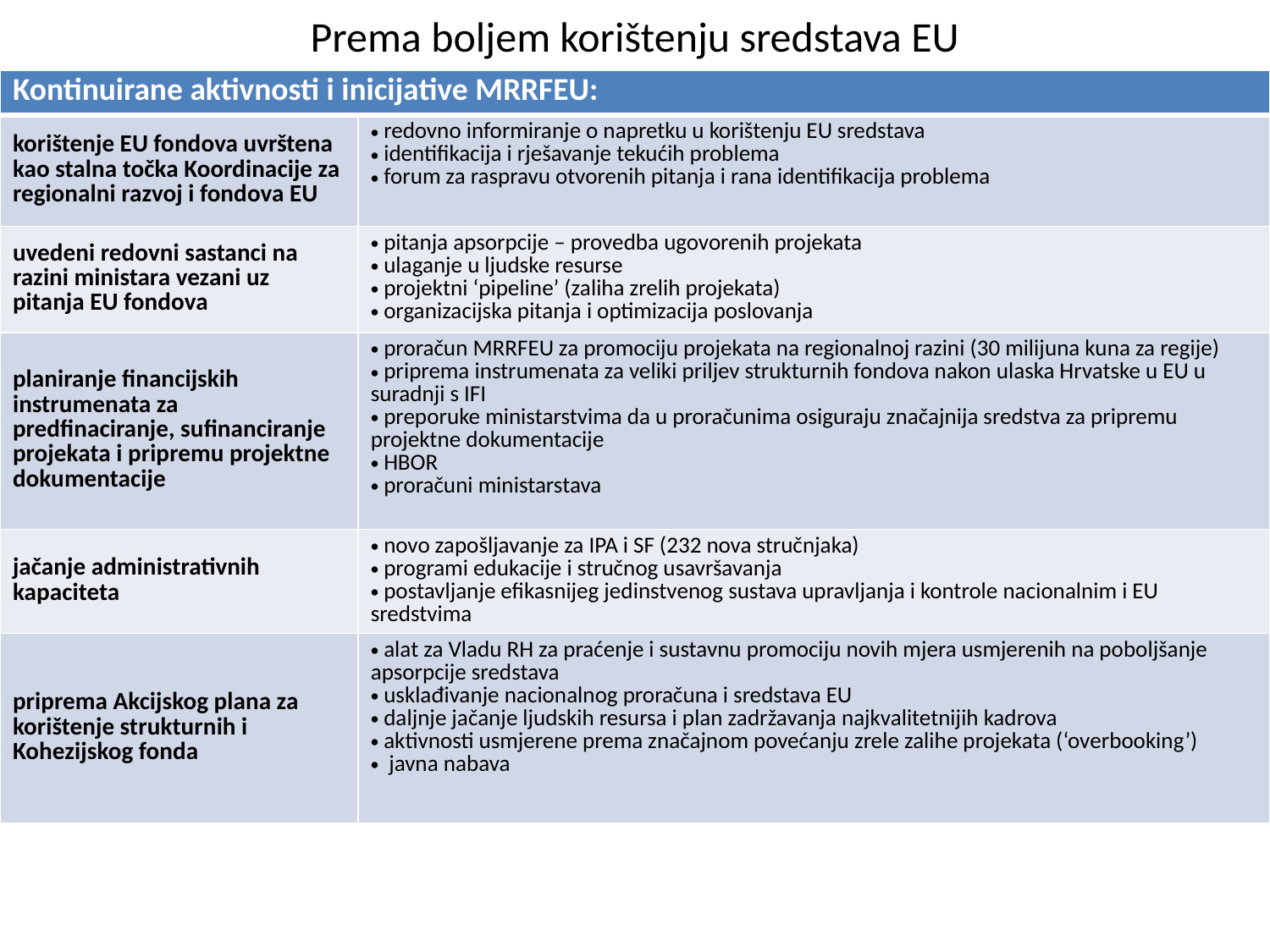

# Prema boljem korištenju sredstava EU
| Kontinuirane aktivnosti i inicijative MRRFEU: |  |
| --- | --- |
| korištenje EU fondova uvrštena kao stalna točka Koordinacije za regionalni razvoj i fondova EU | redovno informiranje o napretku u korištenju EU sredstava identifikacija i rješavanje tekućih problema forum za raspravu otvorenih pitanja i rana identifikacija problema |
| uvedeni redovni sastanci na razini ministara vezani uz pitanja EU fondova | pitanja apsorpcije – provedba ugovorenih projekata ulaganje u ljudske resurse projektni ‘pipeline’ (zaliha zrelih projekata) organizacijska pitanja i optimizacija poslovanja |
| planiranje financijskih instrumenata za predfinaciranje, sufinanciranje projekata i pripremu projektne dokumentacije | proračun MRRFEU za promociju projekata na regionalnoj razini (30 milijuna kuna za regije) priprema instrumenata za veliki priljev strukturnih fondova nakon ulaska Hrvatske u EU u suradnji s IFI preporuke ministarstvima da u proračunima osiguraju značajnija sredstva za pripremu projektne dokumentacije HBOR proračuni ministarstava |
| jačanje administrativnih kapaciteta | novo zapošljavanje za IPA i SF (232 nova stručnjaka) programi edukacije i stručnog usavršavanja postavljanje efikasnijeg jedinstvenog sustava upravljanja i kontrole nacionalnim i EU sredstvima |
| priprema Akcijskog plana za korištenje strukturnih i Kohezijskog fonda | alat za Vladu RH za praćenje i sustavnu promociju novih mjera usmjerenih na poboljšanje apsorpcije sredstava usklađivanje nacionalnog proračuna i sredstava EU daljnje jačanje ljudskih resursa i plan zadržavanja najkvalitetnijih kadrova aktivnosti usmjerene prema značajnom povećanju zrele zalihe projekata (‘overbooking’) javna nabava |